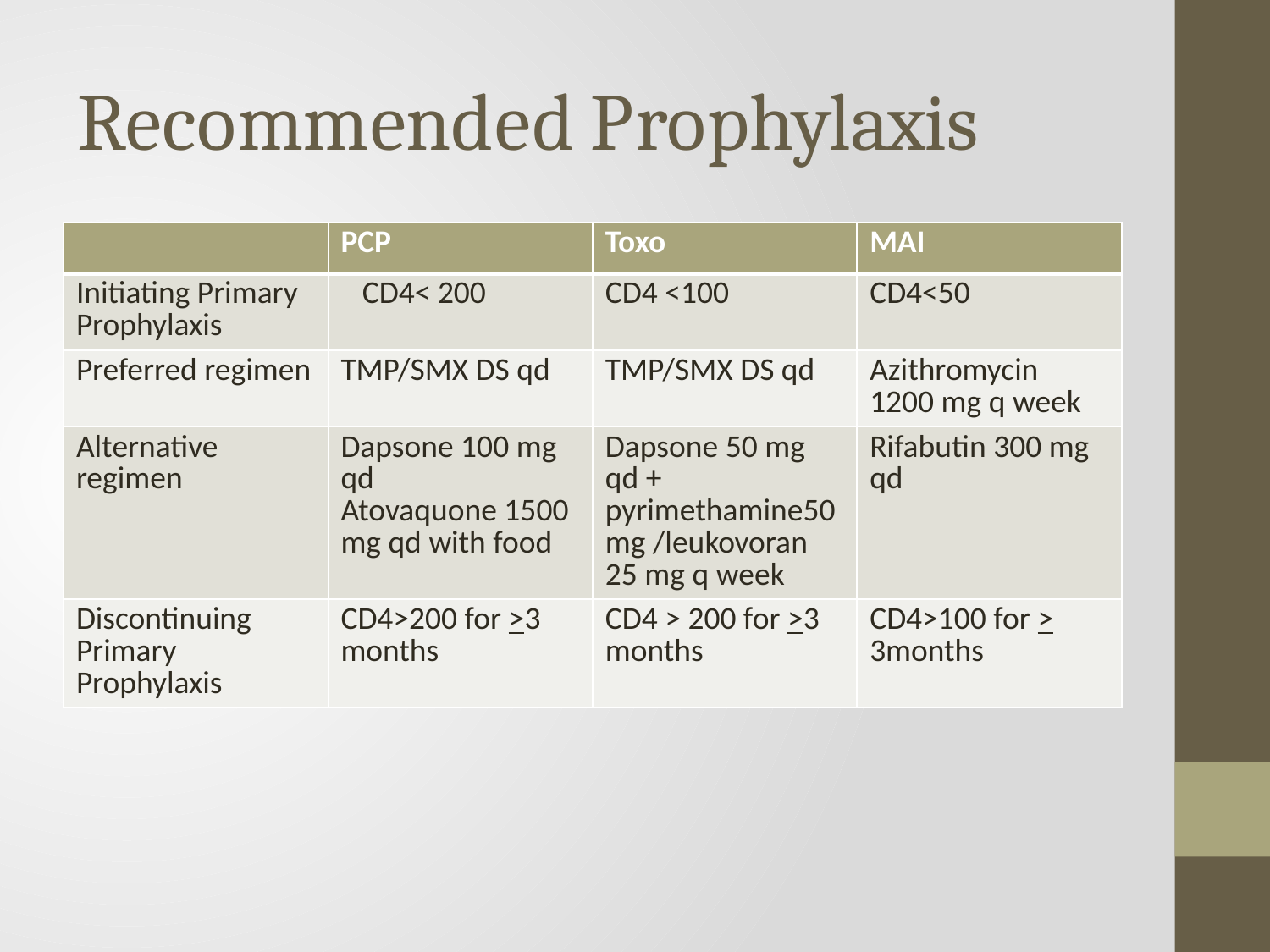

# Recommended Prophylaxis
|  | PCP | Toxo | MAI |
| --- | --- | --- | --- |
| Initiating Primary Prophylaxis | CD4< 200 | CD4 <100 | CD4<50 |
| Preferred regimen | TMP/SMX DS qd | TMP/SMX DS qd | Azithromycin 1200 mg q week |
| Alternative regimen | Dapsone 100 mg qd Atovaquone 1500 mg qd with food | Dapsone 50 mg qd + pyrimethamine50 mg /leukovoran 25 mg q week | Rifabutin 300 mg qd |
| Discontinuing Primary Prophylaxis | CD4>200 for >3 months | CD4 > 200 for >3 months | CD4>100 for > 3months |